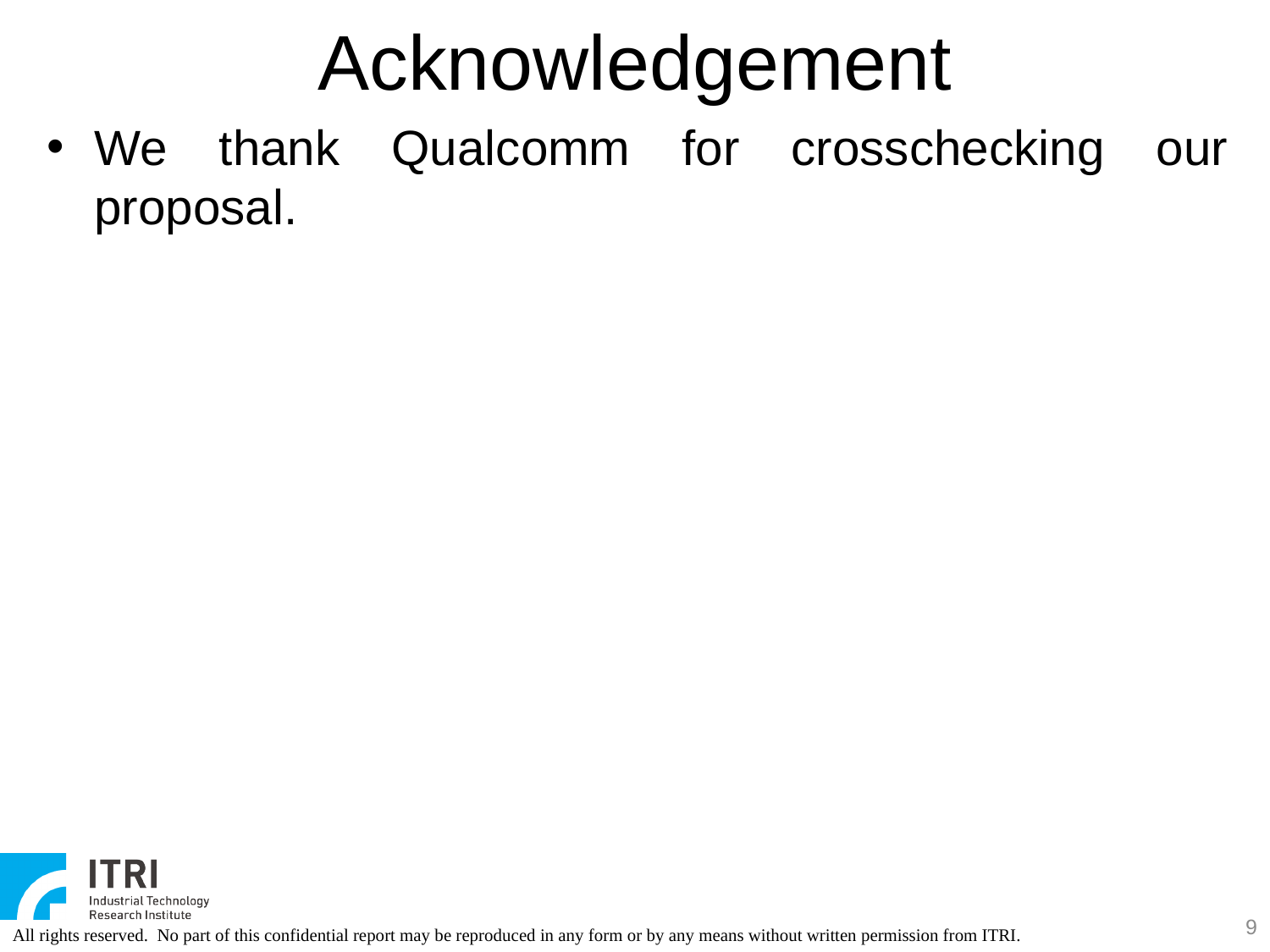

Acknowledgement
We thank Qualcomm for crosschecking our proposal.

9